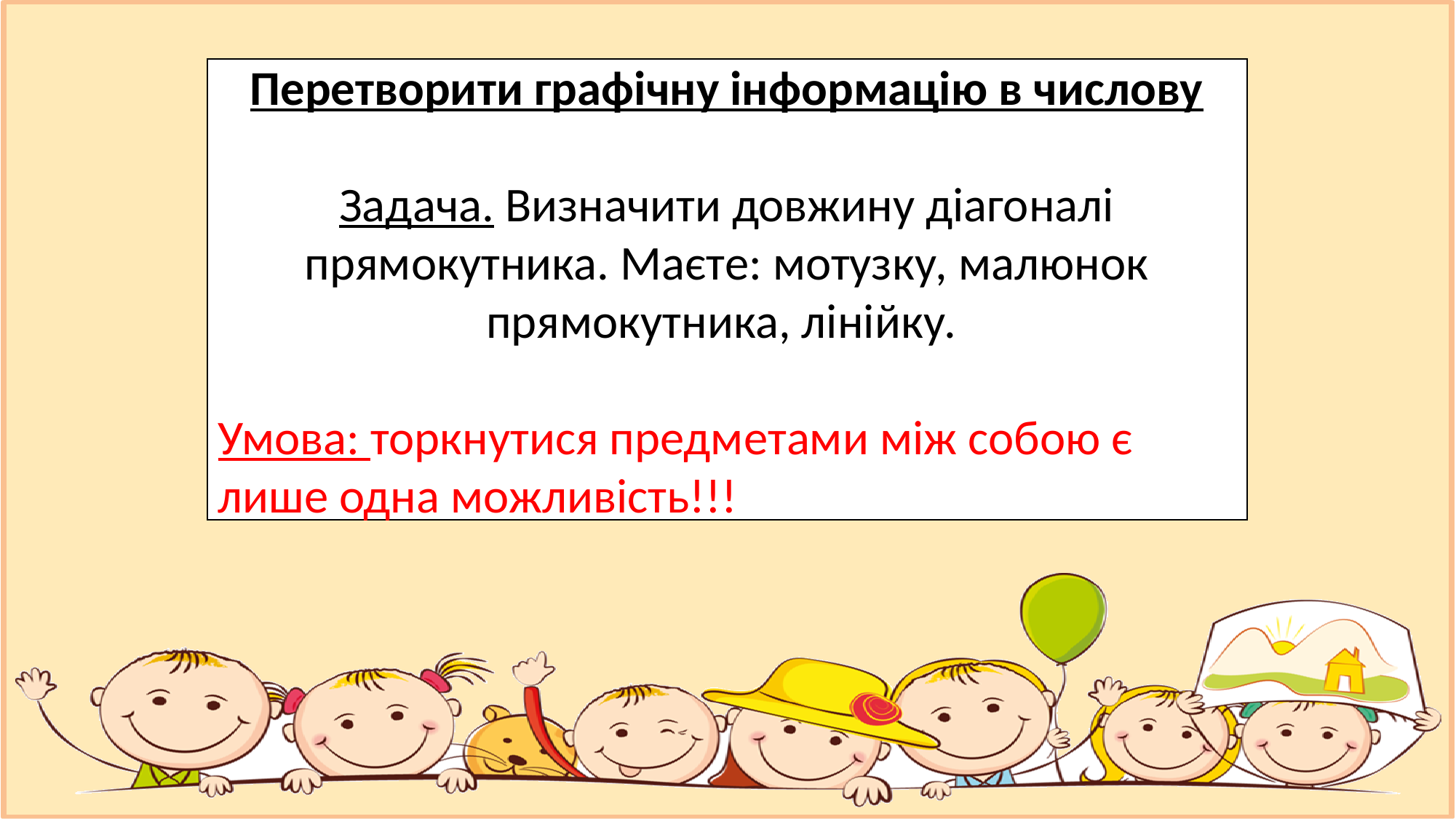

Перетворити графічну інформацію в числову

Задача. Визначити довжину діагоналі прямокутника. Маєте: мотузку, малюнок прямокутника, лінійку.

Умова: торкнутися предметами між собою є лише одна можливість!!!